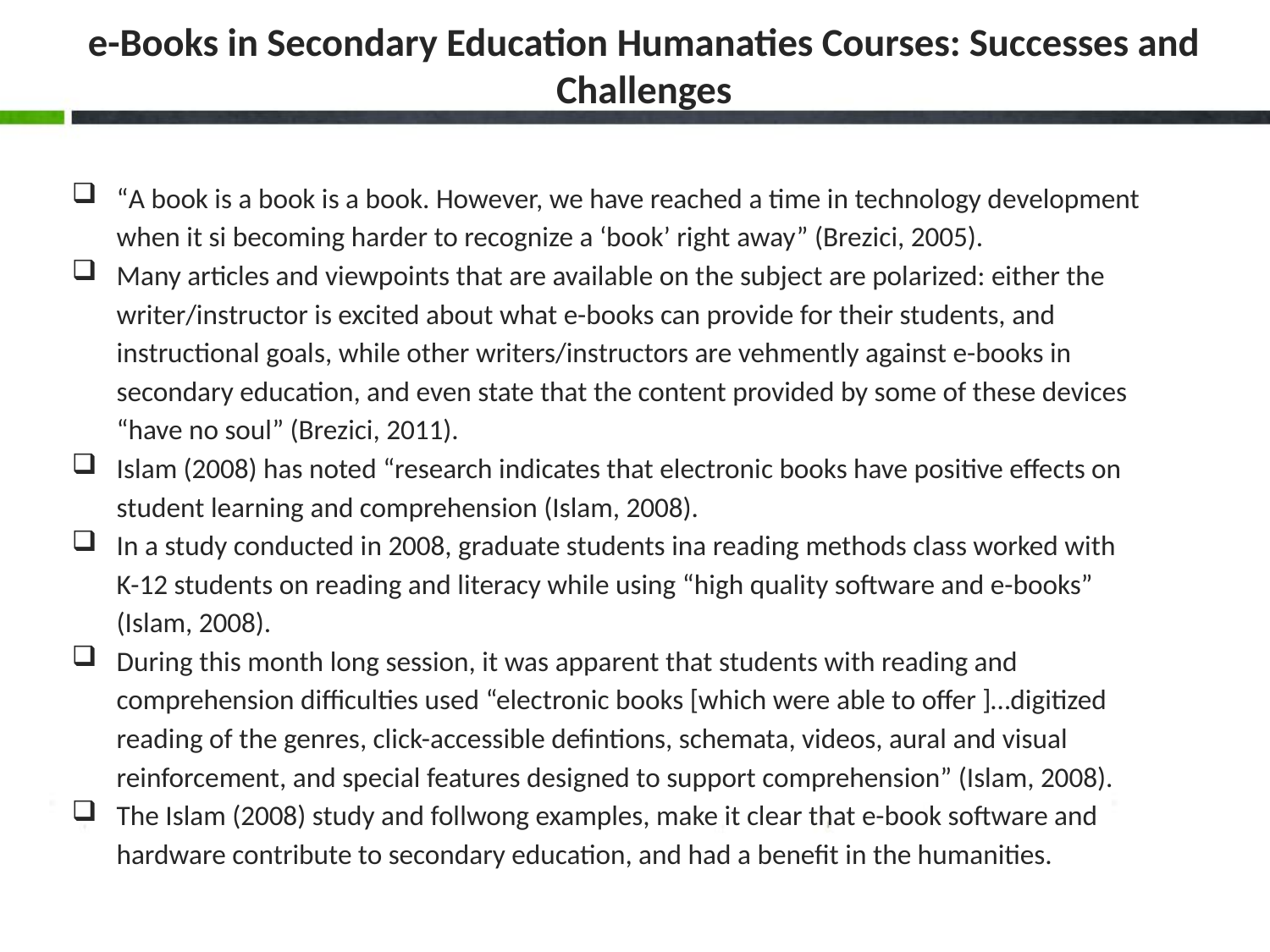

# e-Books in Secondary Education Humanaties Courses: Successes and Challenges
“A book is a book is a book. However, we have reached a time in technology development when it si becoming harder to recognize a ‘book’ right away” (Brezici, 2005).
Many articles and viewpoints that are available on the subject are polarized: either the writer/instructor is excited about what e-books can provide for their students, and instructional goals, while other writers/instructors are vehmently against e-books in secondary education, and even state that the content provided by some of these devices “have no soul” (Brezici, 2011).
Islam (2008) has noted “research indicates that electronic books have positive effects on student learning and comprehension (Islam, 2008).
In a study conducted in 2008, graduate students ina reading methods class worked with K-12 students on reading and literacy while using “high quality software and e-books” (Islam, 2008).
During this month long session, it was apparent that students with reading and comprehension difficulties used “electronic books [which were able to offer ]…digitized reading of the genres, click-accessible defintions, schemata, videos, aural and visual reinforcement, and special features designed to support comprehension” (Islam, 2008).
The Islam (2008) study and follwong examples, make it clear that e-book software and hardware contribute to secondary education, and had a benefit in the humanities.